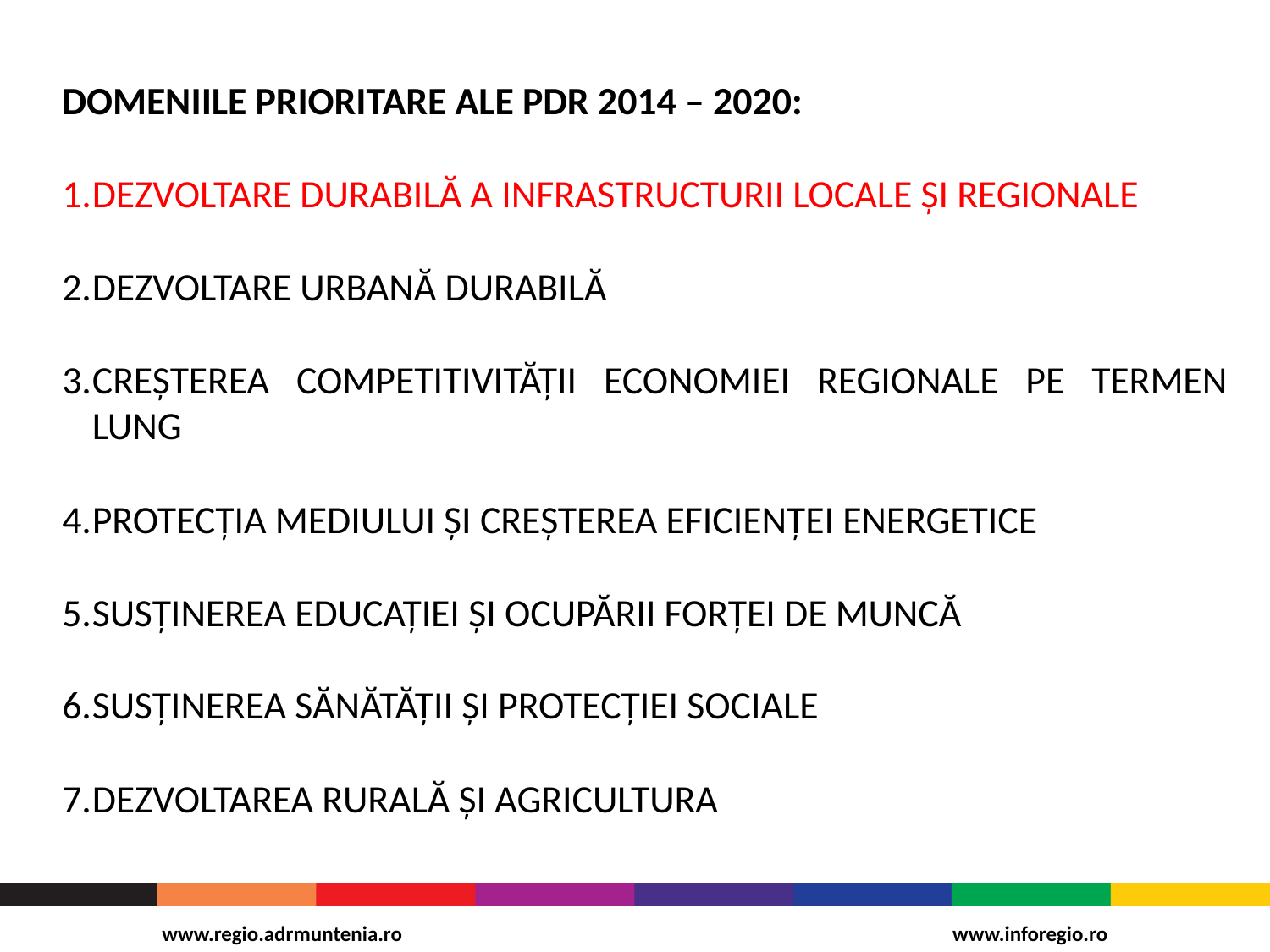

DOMENIILE PRIORITARE ALE PDR 2014 – 2020:

DEZVOLTARE DURABILĂ A INFRASTRUCTURII LOCALE ȘI REGIONALE

DEZVOLTARE URBANĂ DURABILĂ

CREȘTEREA COMPETITIVITĂȚII ECONOMIEI REGIONALE PE TERMEN LUNG

PROTECȚIA MEDIULUI ȘI CREȘTEREA EFICIENȚEI ENERGETICE

SUSȚINEREA EDUCAȚIEI ȘI OCUPĂRII FORȚEI DE MUNCĂ

SUSȚINEREA SĂNĂTĂȚII ȘI PROTECȚIEI SOCIALE

DEZVOLTAREA RURALĂ ȘI AGRICULTURA